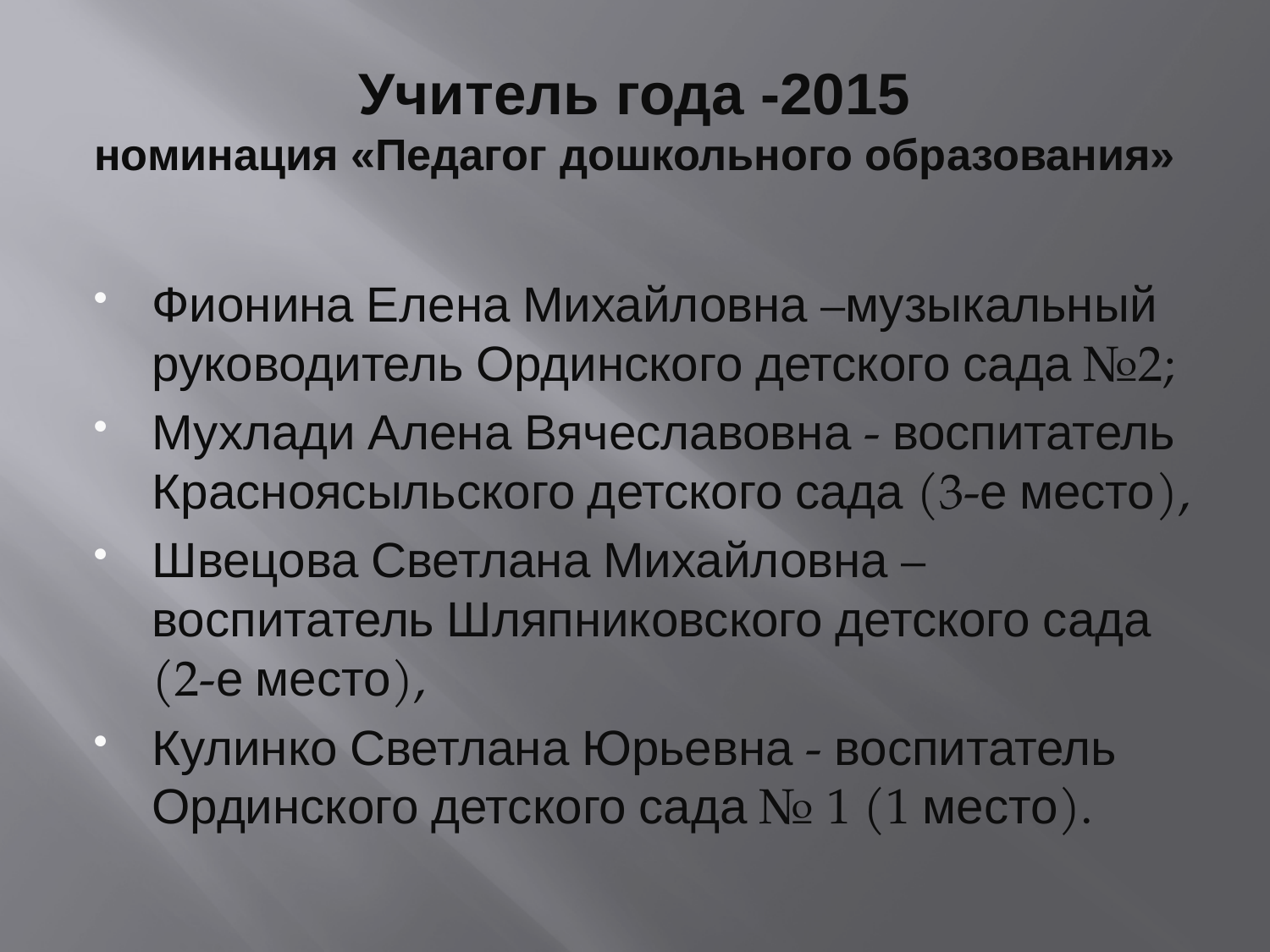

# Учитель года -2015 номинация «Педагог дошкольного образования»
Фионина Елена Михайловна –музыкальный руководитель Ординского детского сада №2;
Мухлади Алена Вячеславовна - воспитатель Красноясыльского детского сада (3-е место),
Швецова Светлана Михайловна – воспитатель Шляпниковского детского сада (2-е место),
Кулинко Светлана Юрьевна - воспитатель Ординского детского сада № 1 (1 место).